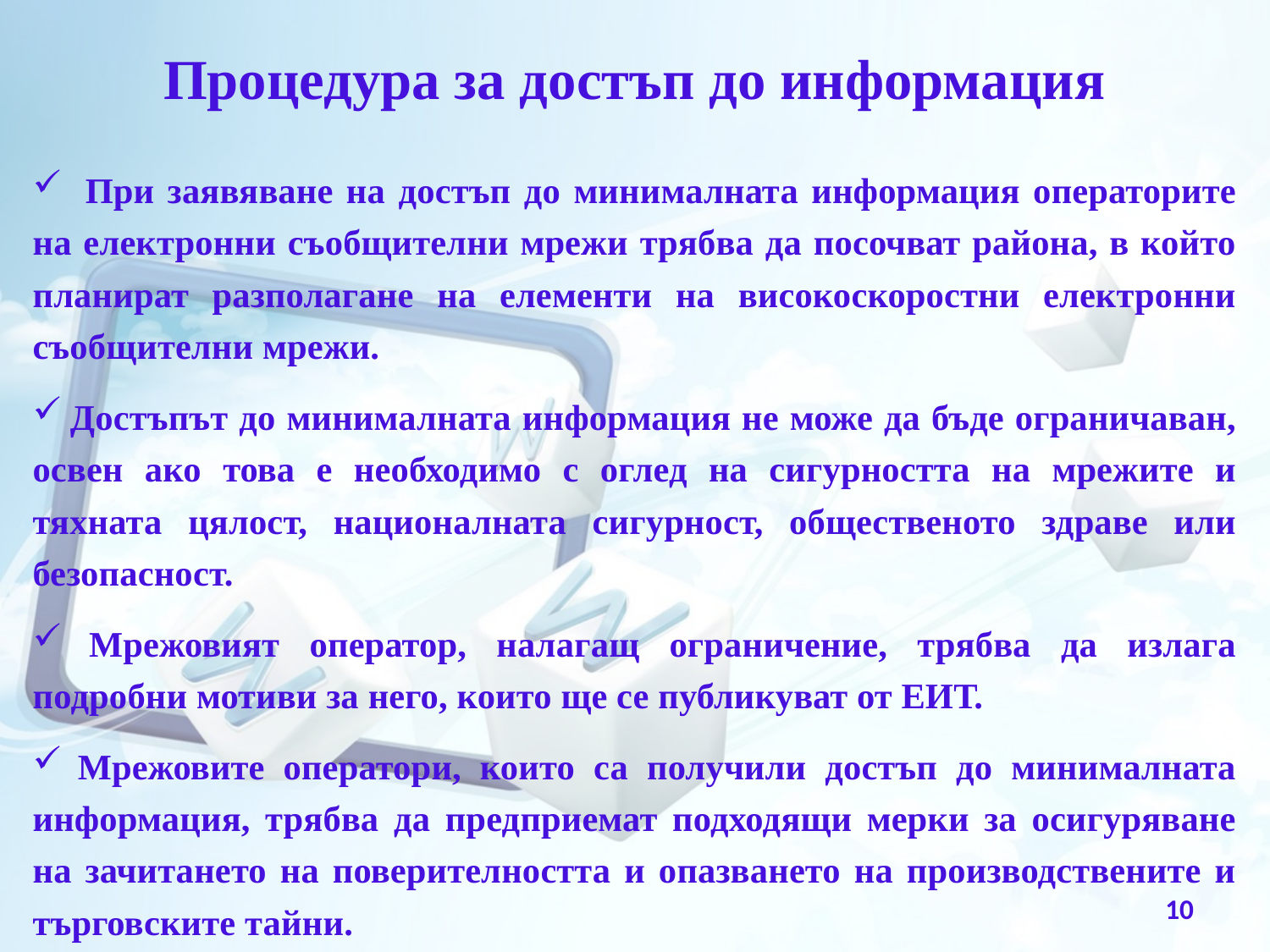

# Процедура за достъп до информация
  При заявяване на достъп до минималната информация операторите на електронни съобщителни мрежи трябва да посочват района, в който планират разполагане на елементи на високоскоростни електронни съобщителни мрежи.
 Достъпът до минималната информация не може да бъде ограничаван, освен ако това е необходимо с оглед на сигурността на мрежите и тяхната цялост, националната сигурност, общественото здраве или безопасност.
 Мрежовият оператор, налагащ ограничение, трябва да излага подробни мотиви за него, които ще се публикуват от ЕИТ.
 Мрежовите оператори, които са получили достъп до минималната информация, трябва да предприемат подходящи мерки за осигуряване на зачитането на поверителността и опазването на производствените и търговските тайни.

10